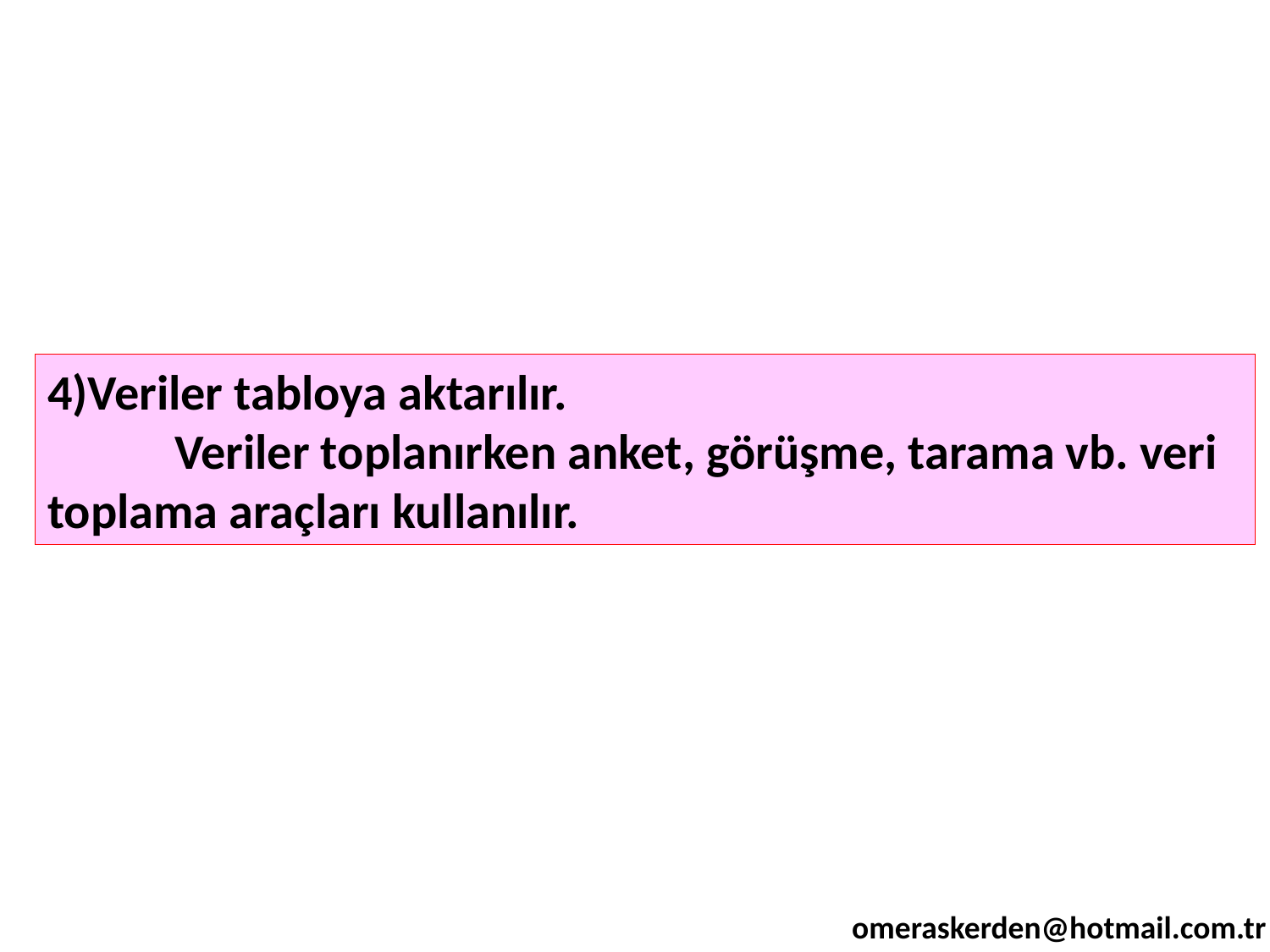

4)Veriler tabloya aktarılır.
	Veriler toplanırken anket, görüşme, tarama vb. veri toplama araçları kullanılır.
omeraskerden@hotmail.com.tr